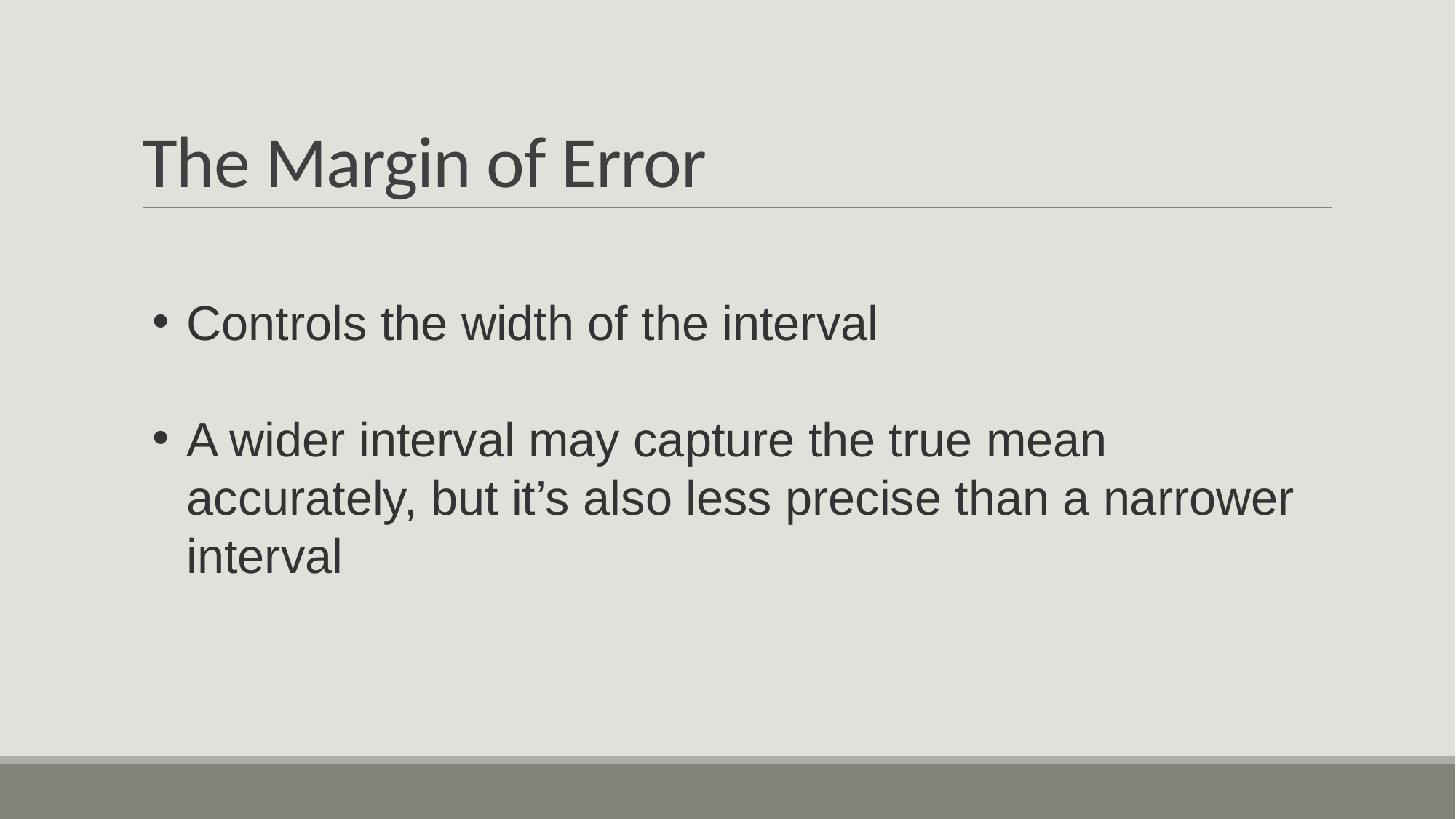

# The Margin of Error
Controls the width of the interval

A wider interval may capture the true mean accurately, but it’s also less precise than a narrower interval